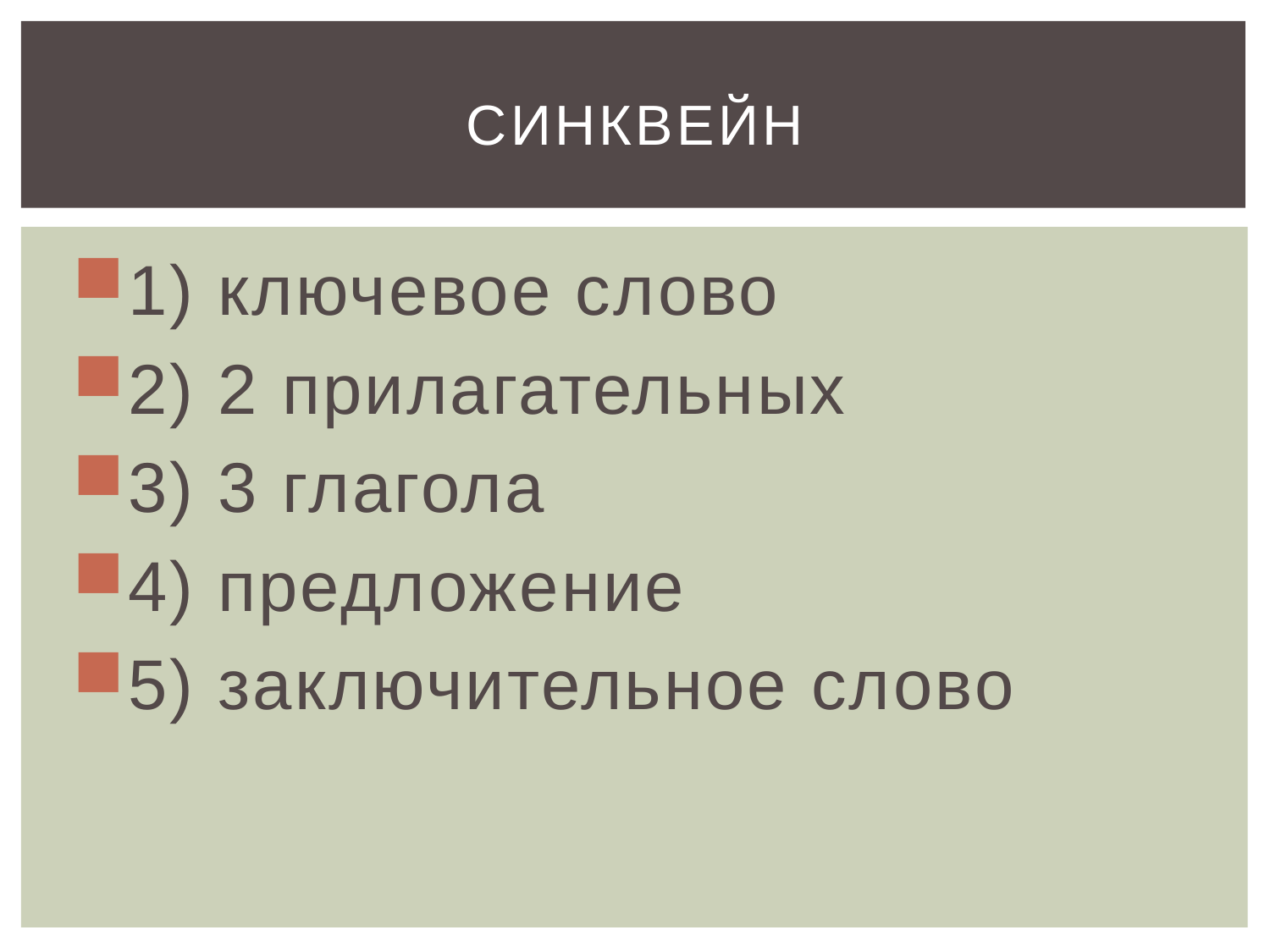

# Синквейн
1) ключевое слово
2) 2 прилагательных
3) 3 глагола
4) предложение
5) заключительное слово